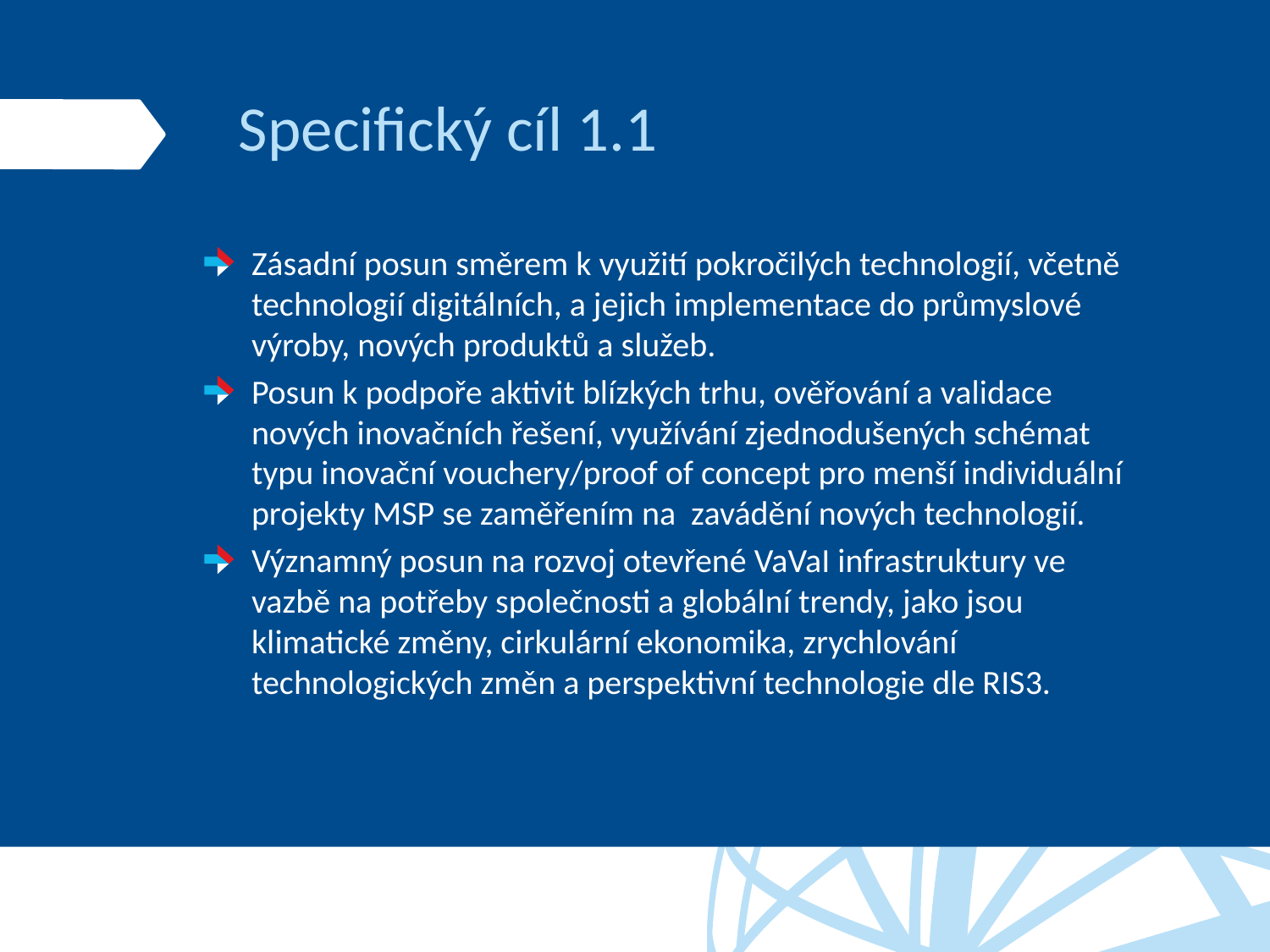

# Specifický cíl 1.1
Zásadní posun směrem k využití pokročilých technologií, včetně technologií digitálních, a jejich implementace do průmyslové výroby, nových produktů a služeb.
Posun k podpoře aktivit blízkých trhu, ověřování a validace nových inovačních řešení, využívání zjednodušených schémat typu inovační vouchery/proof of concept pro menší individuální projekty MSP se zaměřením na  zavádění nových technologií.
Významný posun na rozvoj otevřené VaVaI infrastruktury ve vazbě na potřeby společnosti a globální trendy, jako jsou klimatické změny, cirkulární ekonomika, zrychlování technologických změn a perspektivní technologie dle RIS3.